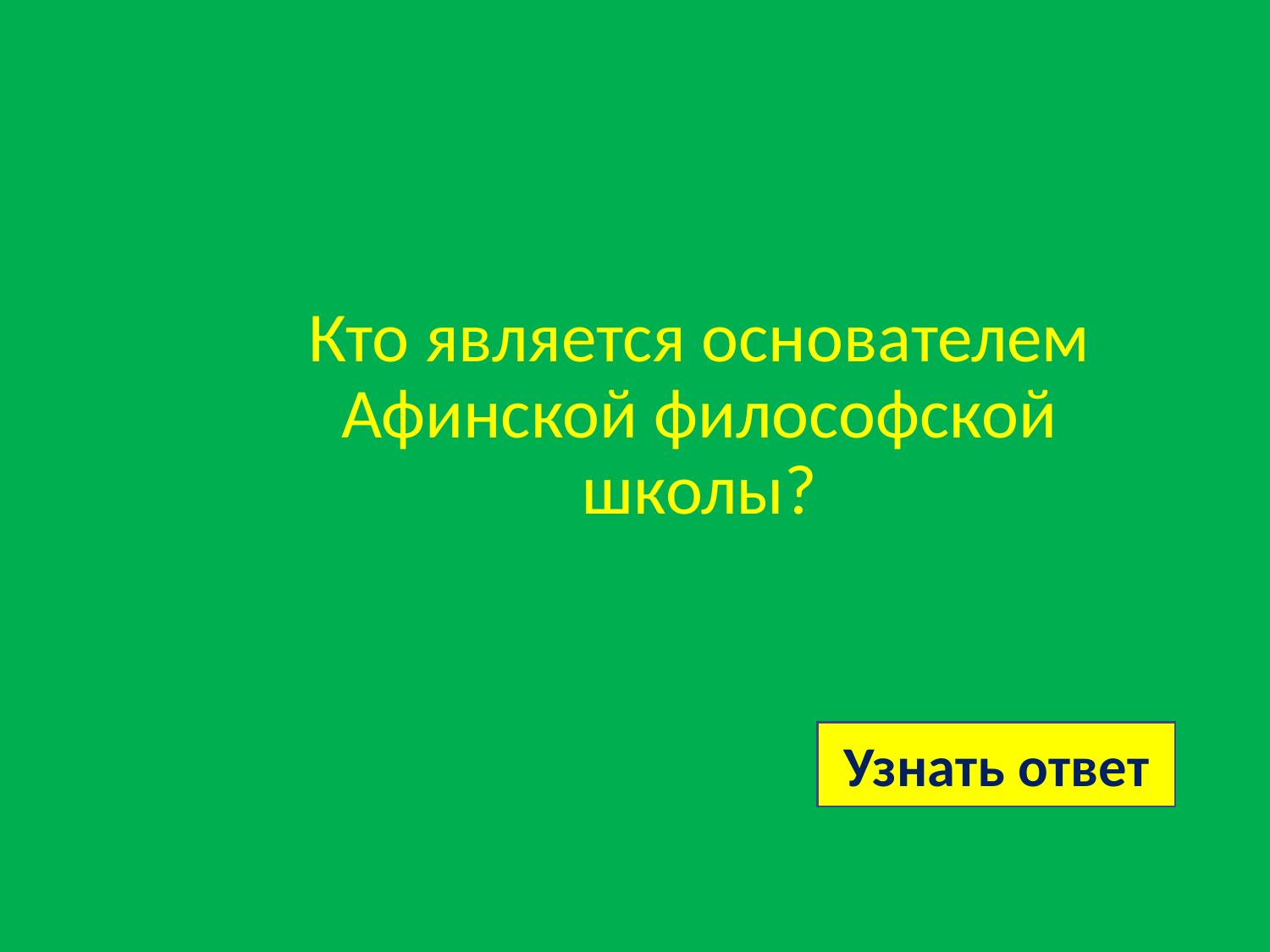

# Кто является основателем Афинской философской школы?